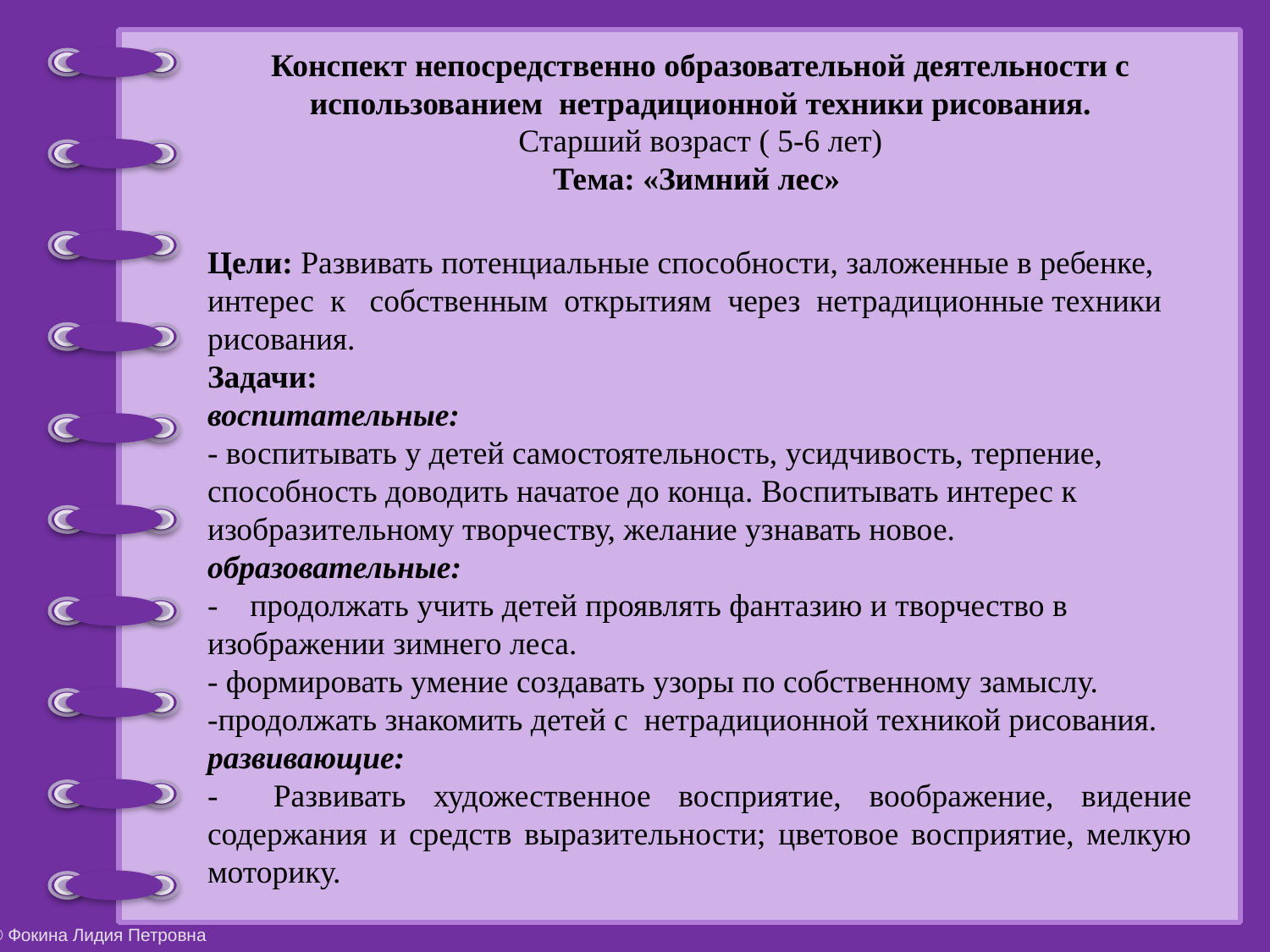

# Конспект непосредственно образовательной деятельности с использованием  нетрадиционной техники рисования. Старший возраст ( 5-6 лет) Тема: «Зимний лес»
Цели: Развивать потенциальные способности, заложенные в ребенке, интерес  к   собственным  открытиям  через  нетрадиционные техники рисования.
Задачи:
воспитательные:
- воспитывать у детей самостоятельность, усидчивость, терпение, способность доводить начатое до конца. Воспитывать интерес к изобразительному творчеству, желание узнавать новое.
образовательные:
-    продолжать учить детей проявлять фантазию и творчество в изображении зимнего леса.
- формировать умение создавать узоры по собственному замыслу.
-продолжать знакомить детей с  нетрадиционной техникой рисования.
развивающие:
-  Развивать художественное восприятие, воображение, видение содержания и средств выразительности; цветовое восприятие, мелкую моторику.